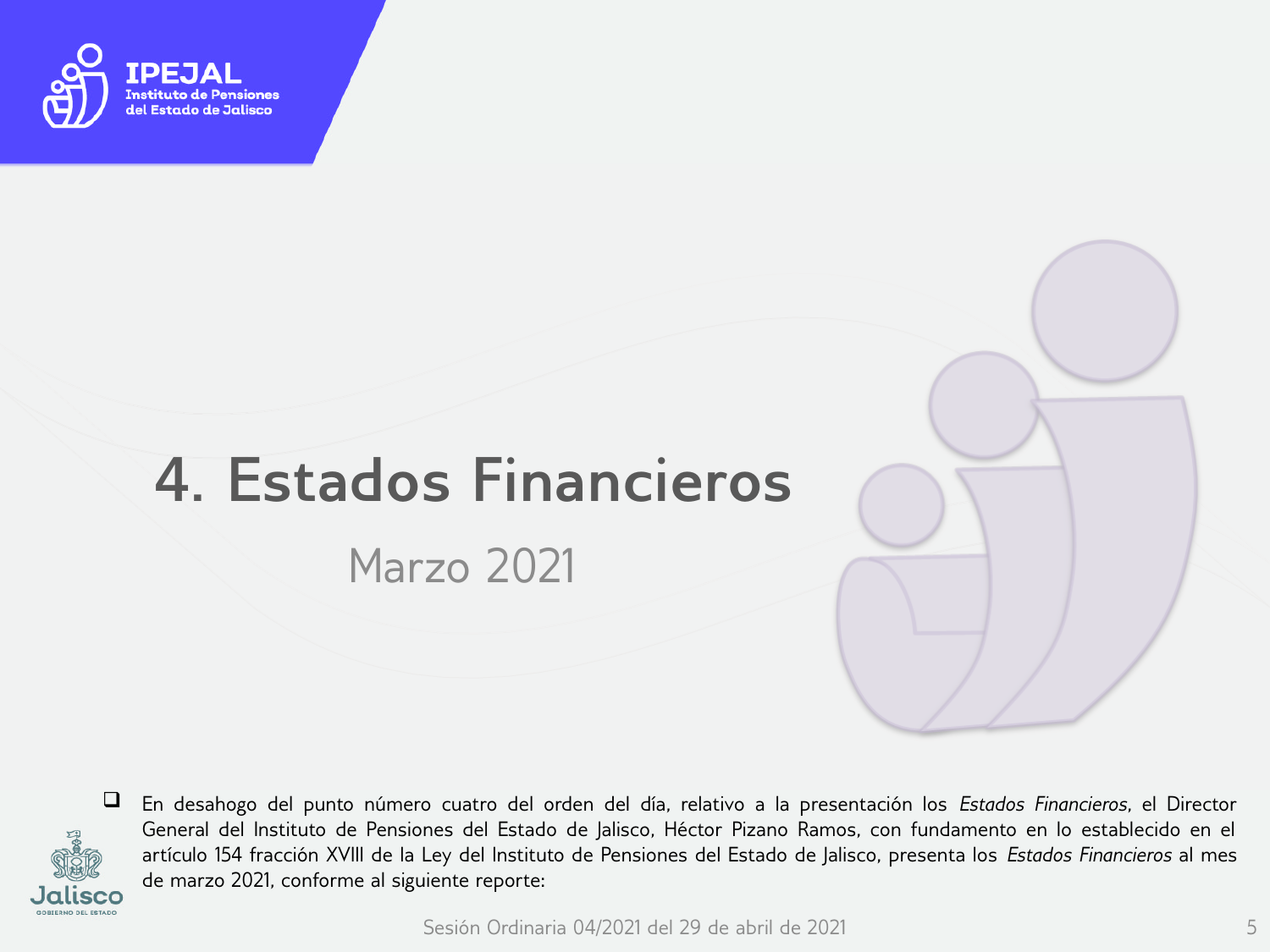

# 4. Estados Financieros
Marzo 2021
En desahogo del punto número cuatro del orden del día, relativo a la presentación los Estados Financieros, el Director General del Instituto de Pensiones del Estado de Jalisco, Héctor Pizano Ramos, con fundamento en lo establecido en el artículo 154 fracción XVIII de la Ley del Instituto de Pensiones del Estado de Jalisco, presenta los Estados Financieros al mes de marzo 2021, conforme al siguiente reporte:
5
Sesión Ordinaria 04/2021 del 29 de abril de 2021